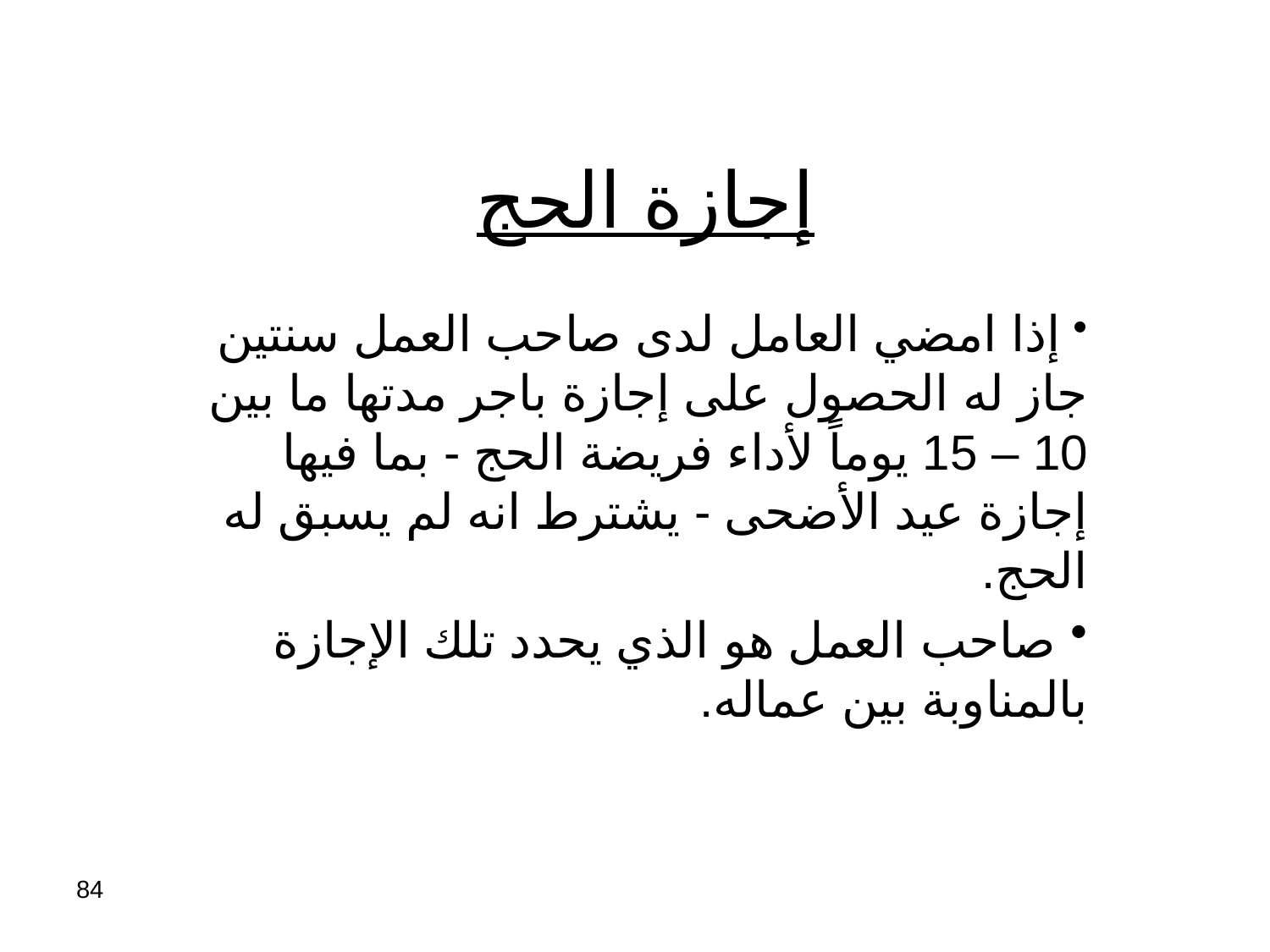

# إجازة الحج
 إذا امضي العامل لدى صاحب العمل سنتين جاز له الحصول على إجازة باجر مدتها ما بين 10 – 15 يوماً لأداء فريضة الحج - بما فيها إجازة عيد الأضحى - يشترط انه لم يسبق له الحج.
 صاحب العمل هو الذي يحدد تلك الإجازة بالمناوبة بين عماله.

84